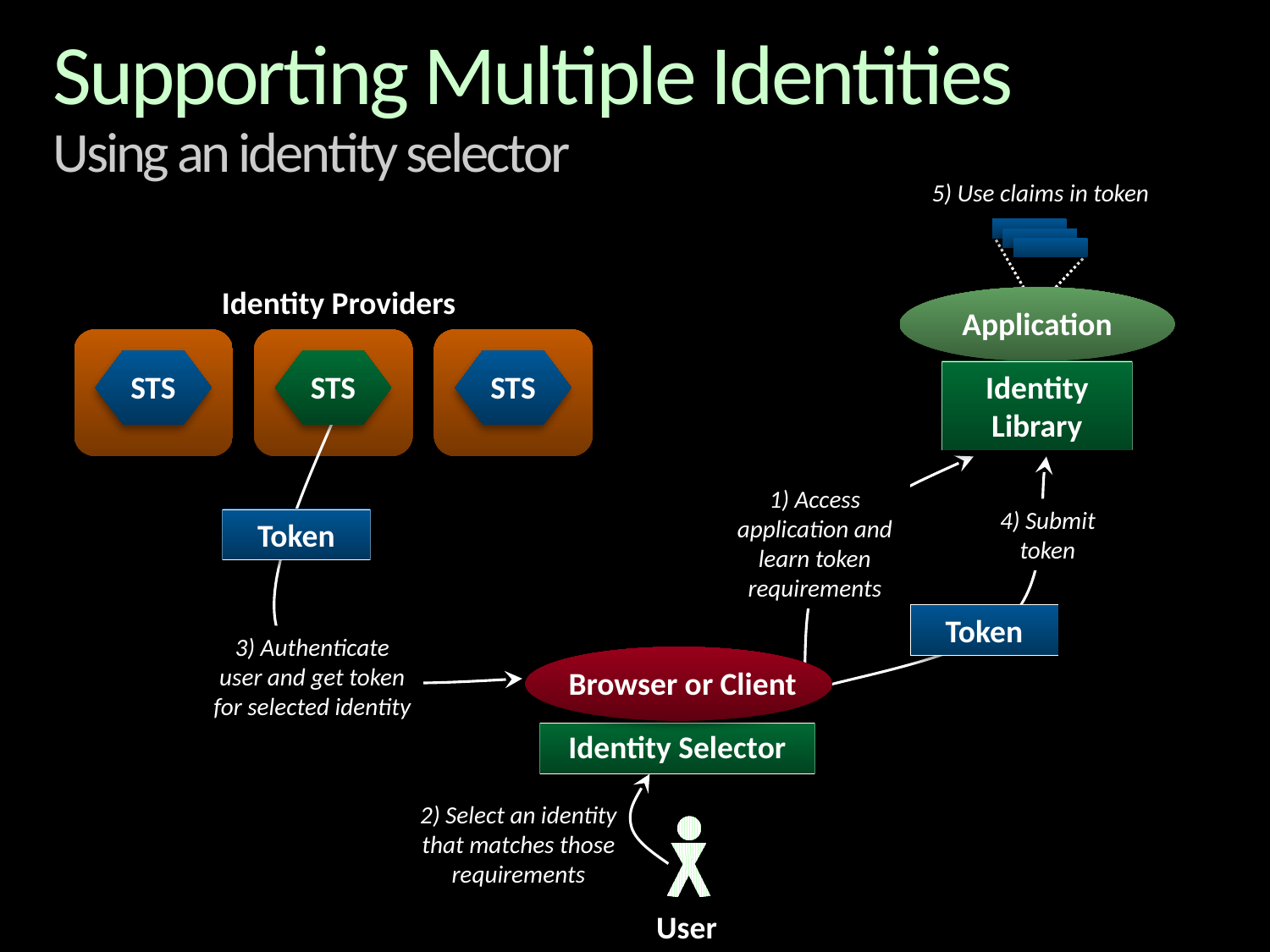

# Supporting Multiple Identities Using an identity selector
 5) Use claims in token

Identity Providers

STS
STS

Application

STS
Identity Library

Token
3) Authenticate user and get token for selected identity

1) Access application and learn token requirements

4) Submit token
Token

Browser or Client
Identity Selector

2) Select an identity that matches those requirements

User